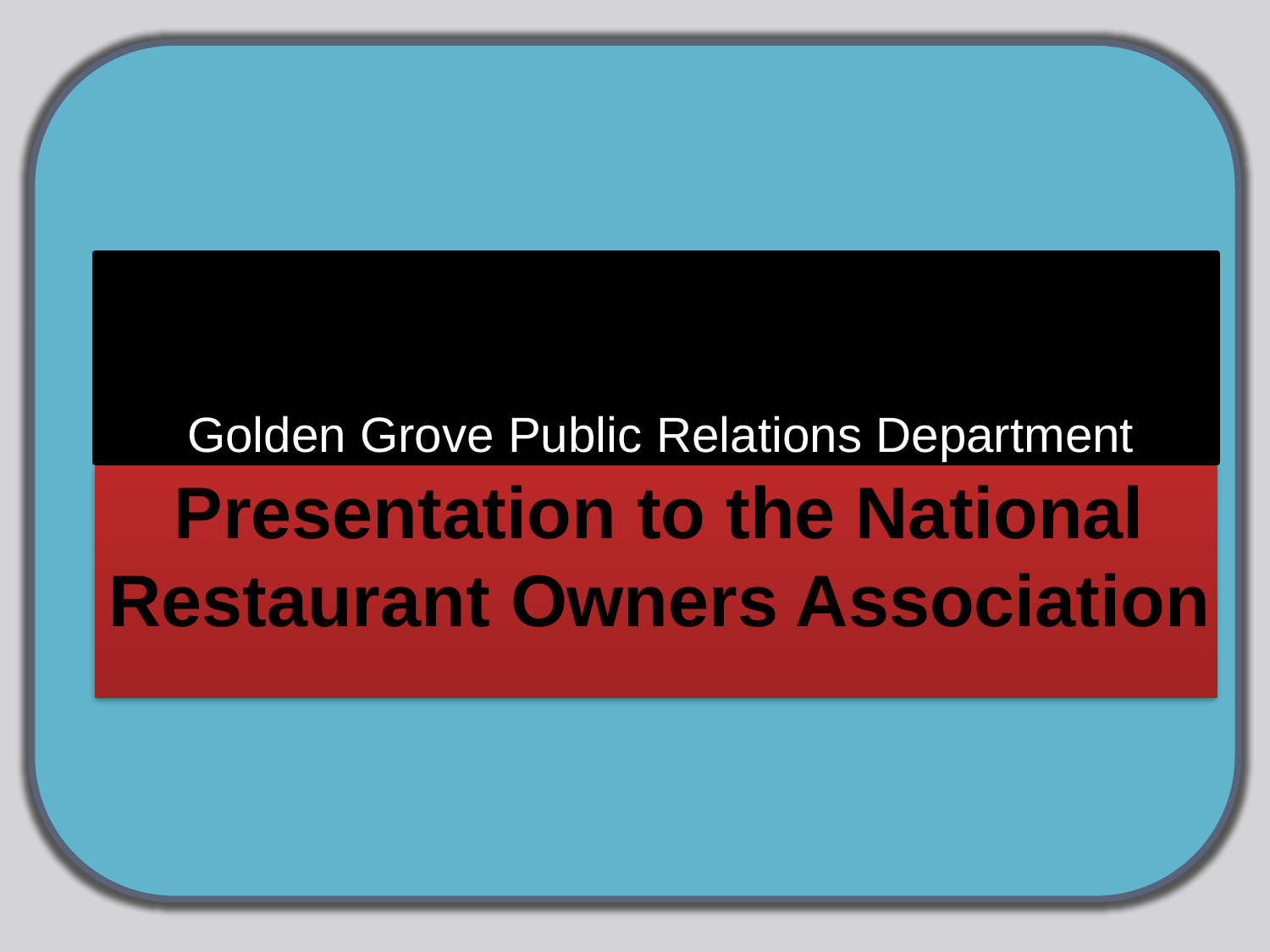

Golden Grove Public Relations Department
# Presentation to the National Restaurant Owners Association